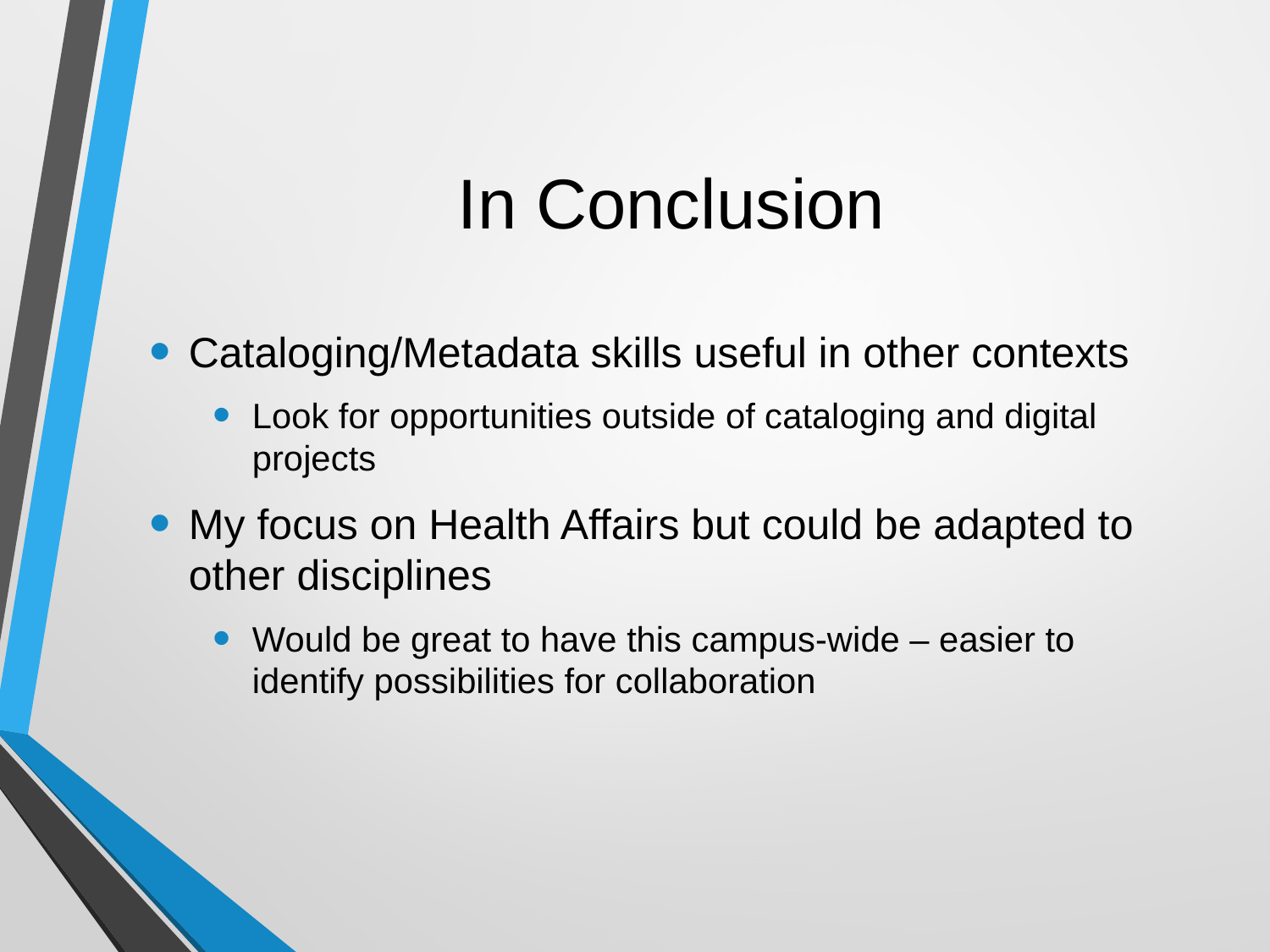

# In Conclusion
Cataloging/Metadata skills useful in other contexts
Look for opportunities outside of cataloging and digital projects
My focus on Health Affairs but could be adapted to other disciplines
Would be great to have this campus-wide – easier to identify possibilities for collaboration